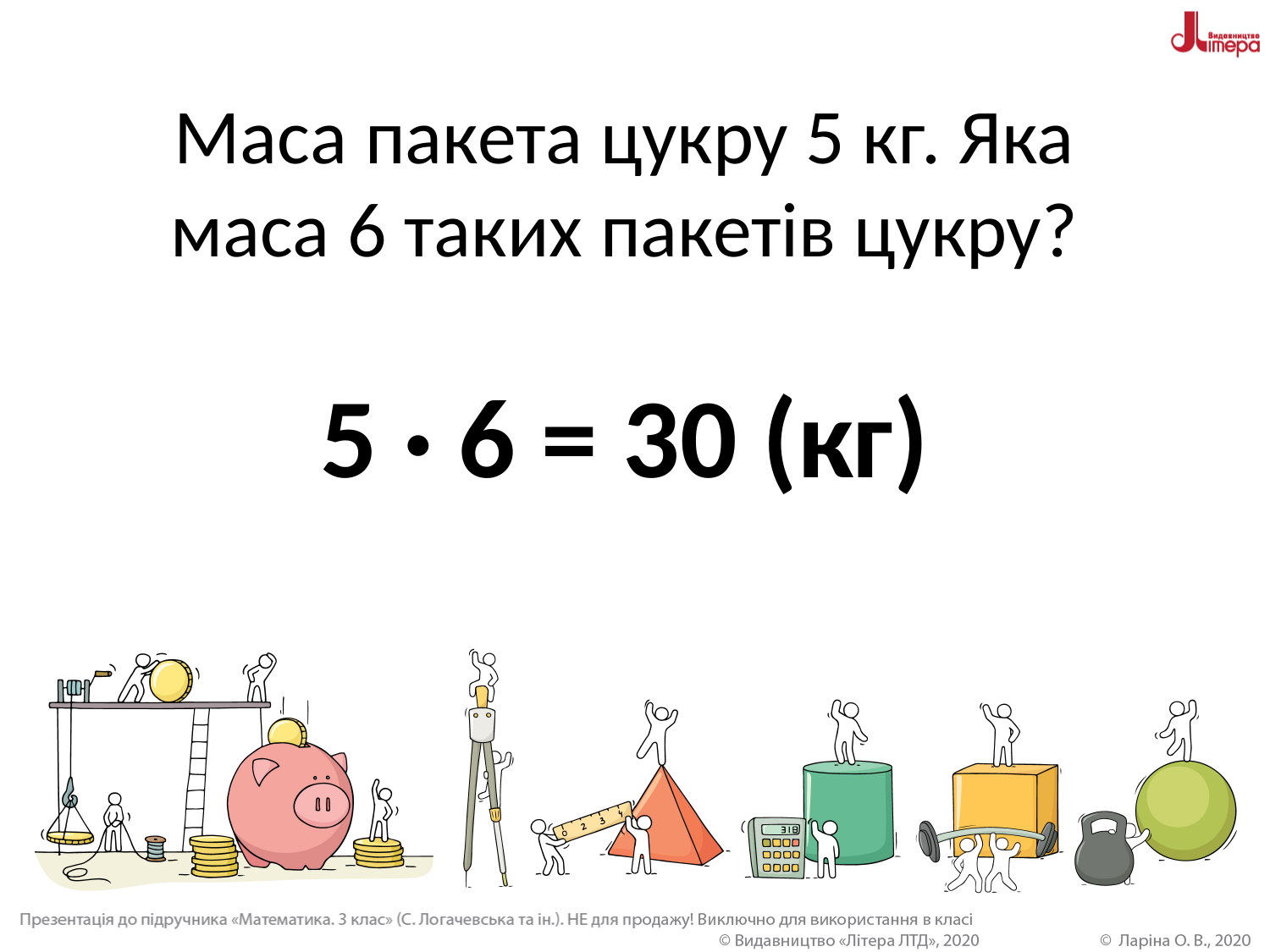

# Маса пакета цукру 5 кг. Яка маса 6 таких пакетів цукру? 5 · 6 = 30 (кг)